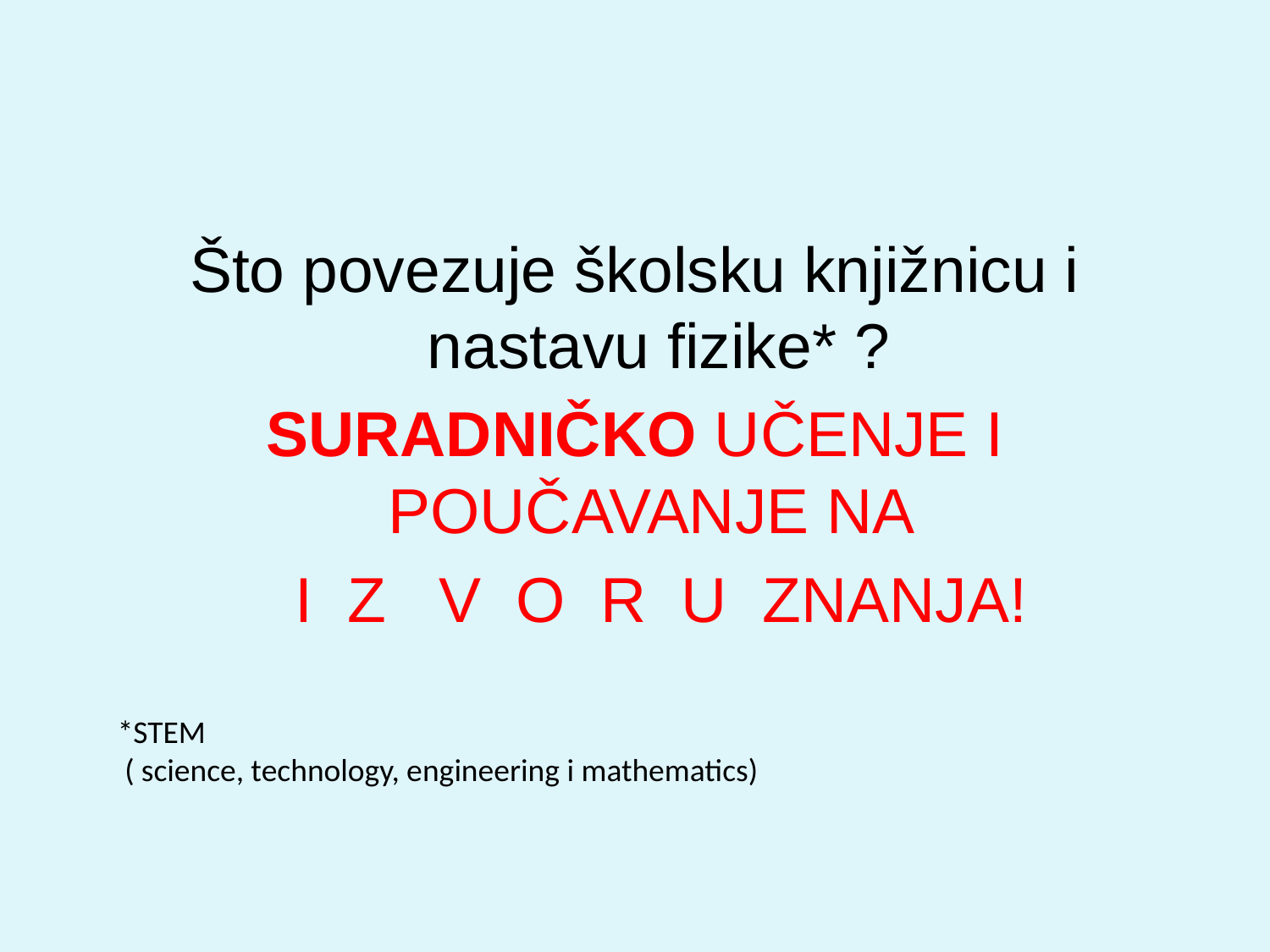

#
Što povezuje školsku knjižnicu i nastavu fizike* ?
SURADNIČKO UČENJE I POUČAVANJE NA
   I  Z   V  O  R  U  ZNANJA!
*STEM
 ( science, technology, engineering i mathematics)